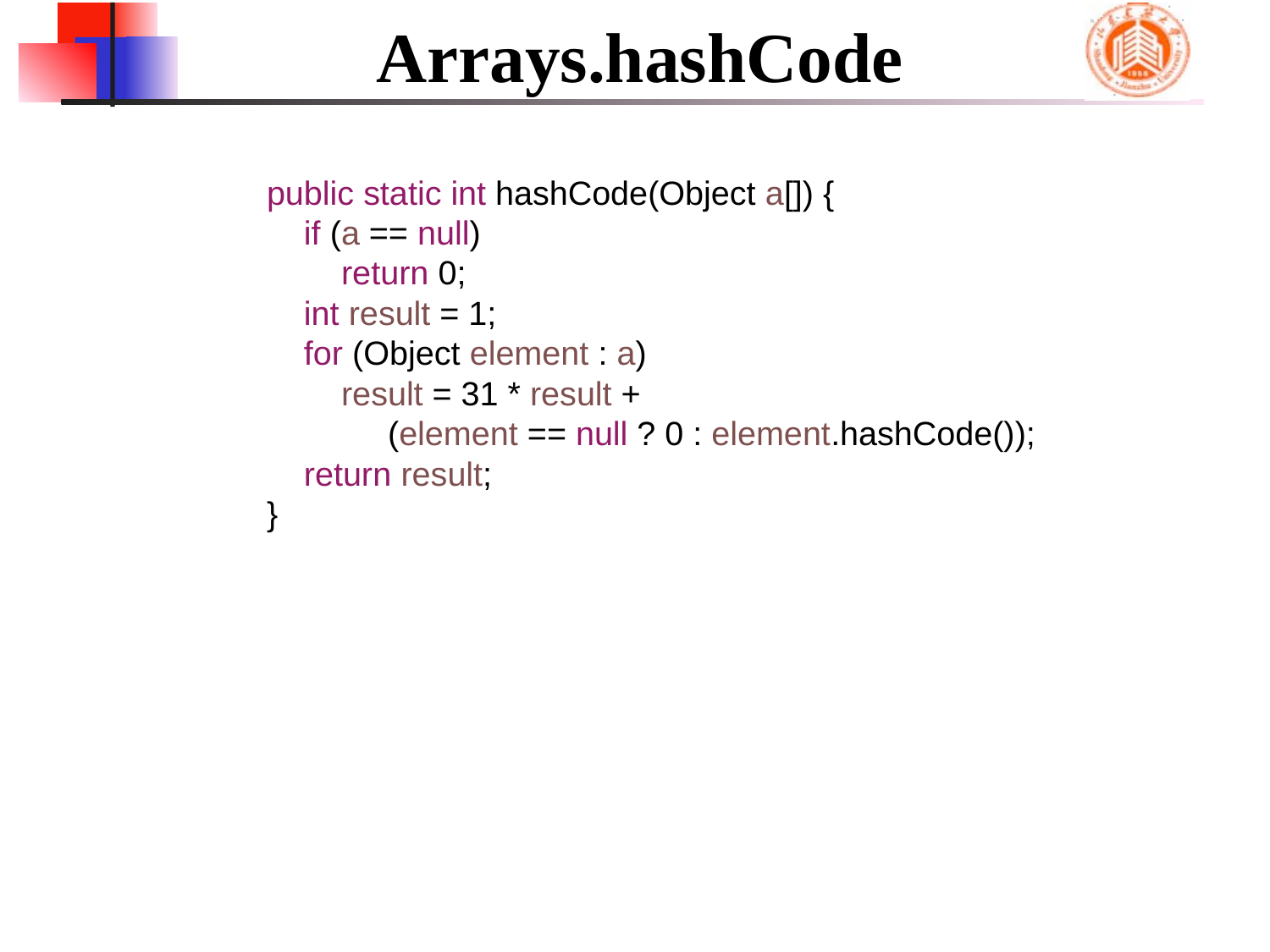

# Arrays.hashCode
    public static int hashCode(Object a[]) {
        if (a == null)
            return 0;
        int result = 1;
        for (Object element : a)
            result = 31 * result +
                 (element == null ? 0 : element.hashCode());
        return result;
    }